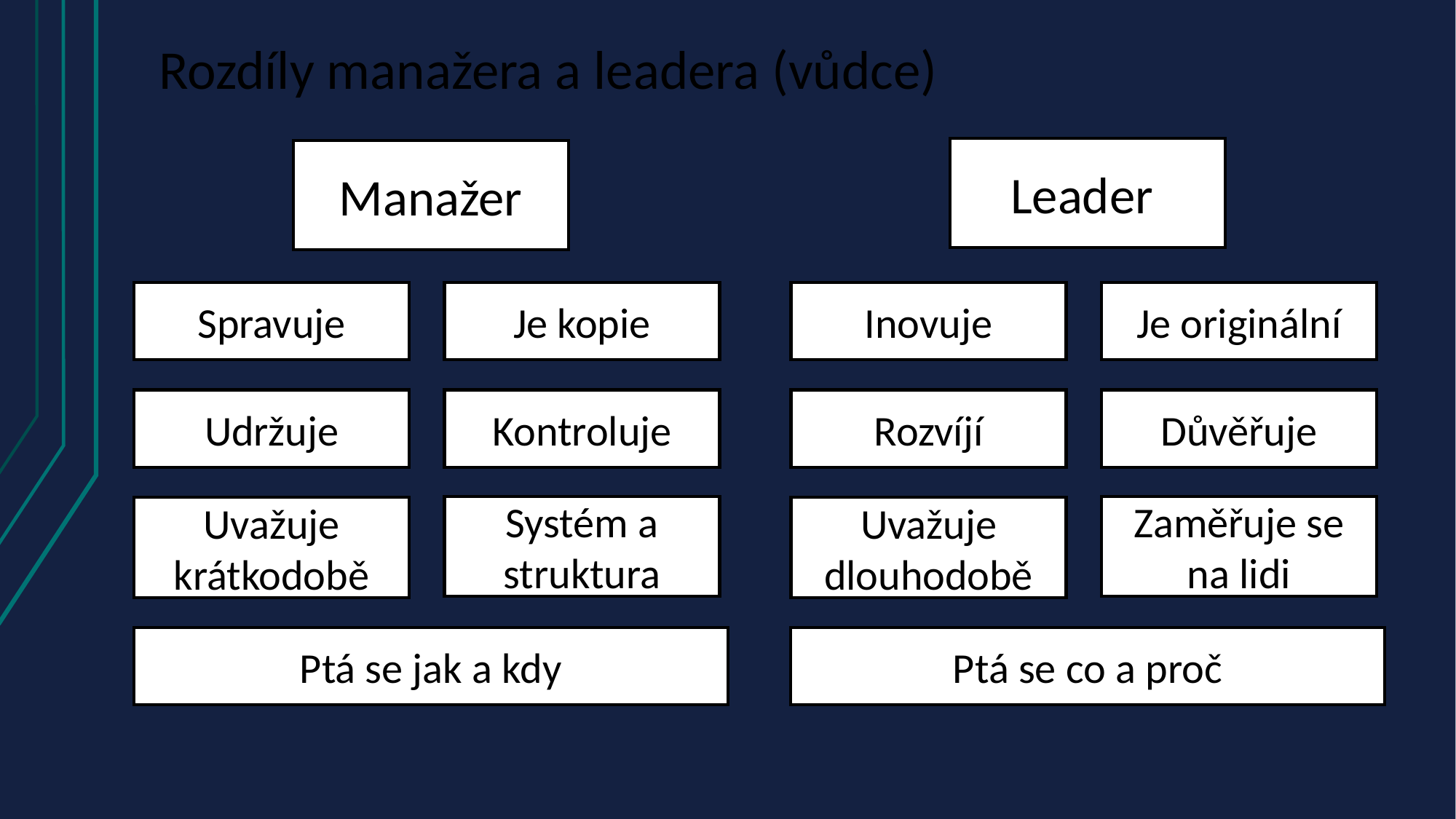

# Rozdíly manažera a leadera (vůdce)
Leader
Manažer
Spravuje
Je kopie
Inovuje
Je originální
Udržuje
Kontroluje
Rozvíjí
Důvěřuje
Systém a struktura
Zaměřuje se na lidi
Uvažuje krátkodobě
Uvažuje dlouhodobě
Ptá se jak a kdy
Ptá se co a proč